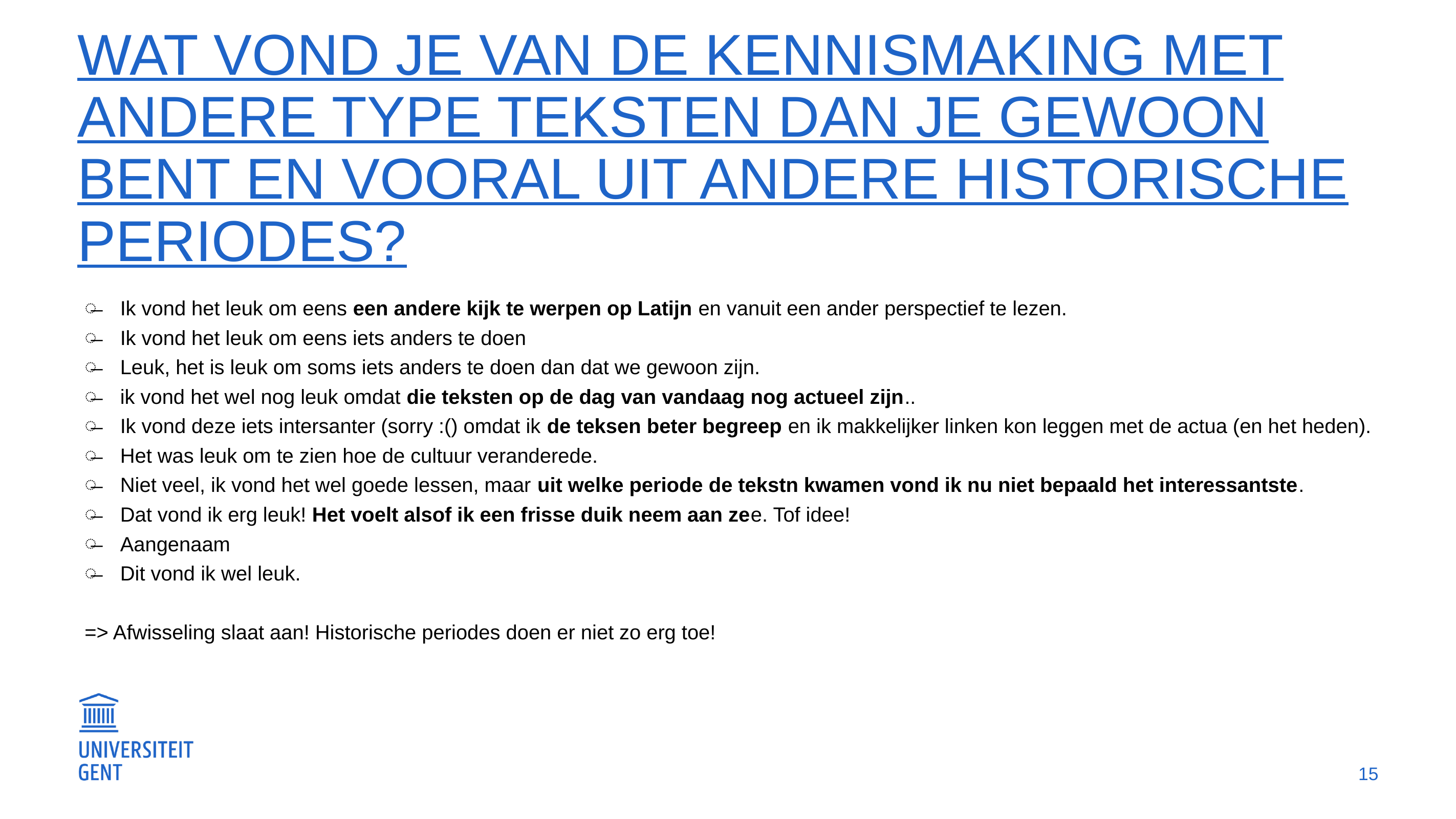

# Wat vond je van de kennismaking met andere type teksten dan je gewoon bent en vooral uit andere historische periodes?
Ik vond het leuk om eens een andere kijk te werpen op Latijn en vanuit een ander perspectief te lezen.
Ik vond het leuk om eens iets anders te doen
Leuk, het is leuk om soms iets anders te doen dan dat we gewoon zijn.
ik vond het wel nog leuk omdat die teksten op de dag van vandaag nog actueel zijn..
Ik vond deze iets intersanter (sorry :() omdat ik de teksen beter begreep en ik makkelijker linken kon leggen met de actua (en het heden).
Het was leuk om te zien hoe de cultuur veranderede.
Niet veel, ik vond het wel goede lessen, maar uit welke periode de tekstn kwamen vond ik nu niet bepaald het interessantste.
Dat vond ik erg leuk! Het voelt alsof ik een frisse duik neem aan zee. Tof idee!
Aangenaam
Dit vond ik wel leuk.

=> Afwisseling slaat aan! Historische periodes doen er niet zo erg toe!

15